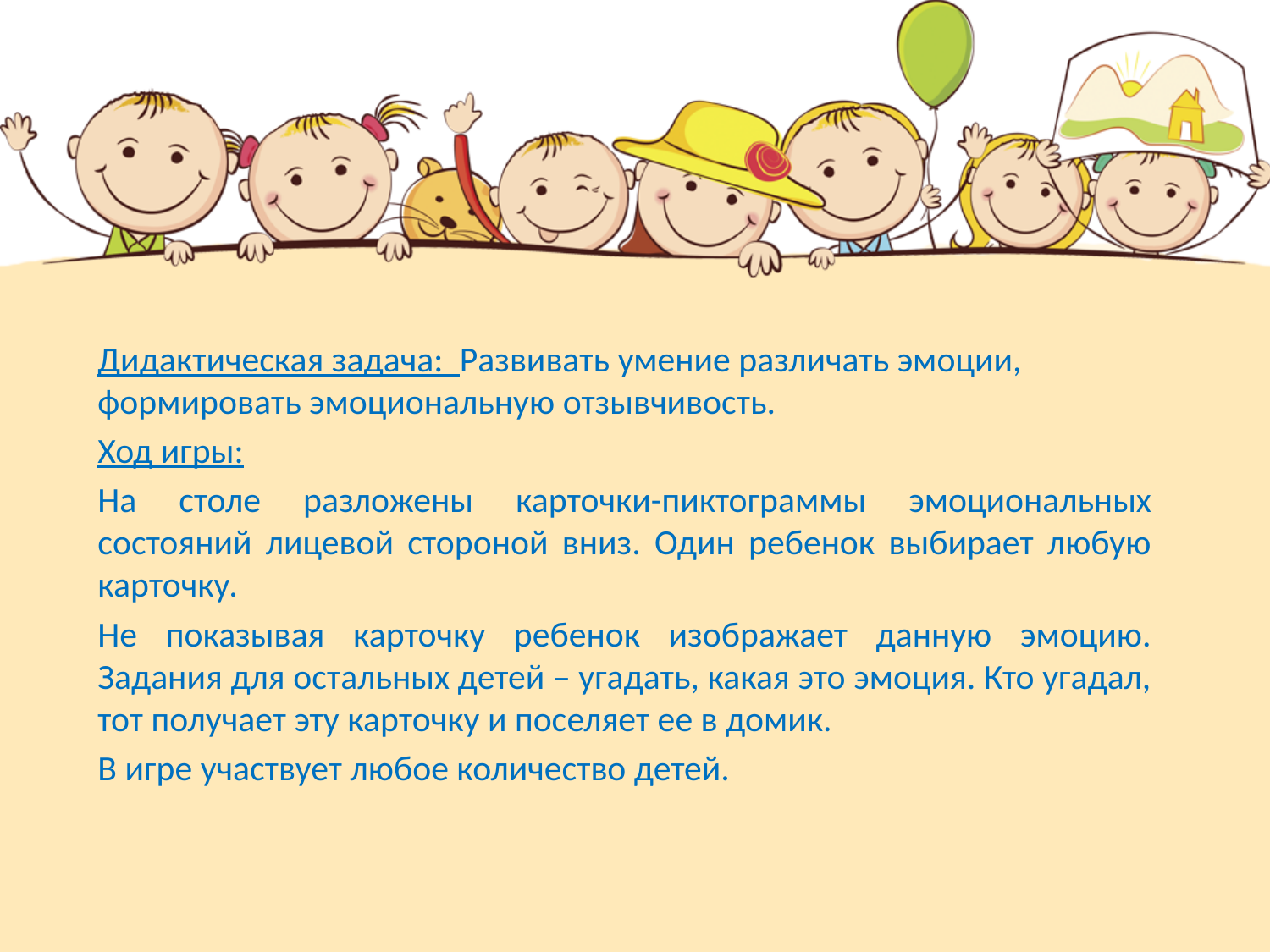

Дидактическая задача:  Развивать умение различать эмоции, формировать эмоциональную отзывчивость.
Ход игры:
На столе разложены карточки-пиктограммы эмоциональных состояний лицевой стороной вниз. Один ребенок выбирает любую карточку.
Не показывая карточку ребенок изображает данную эмоцию. Задания для остальных детей – угадать, какая это эмоция. Кто угадал, тот получает эту карточку и поселяет ее в домик.
В игре участвует любое количество детей.